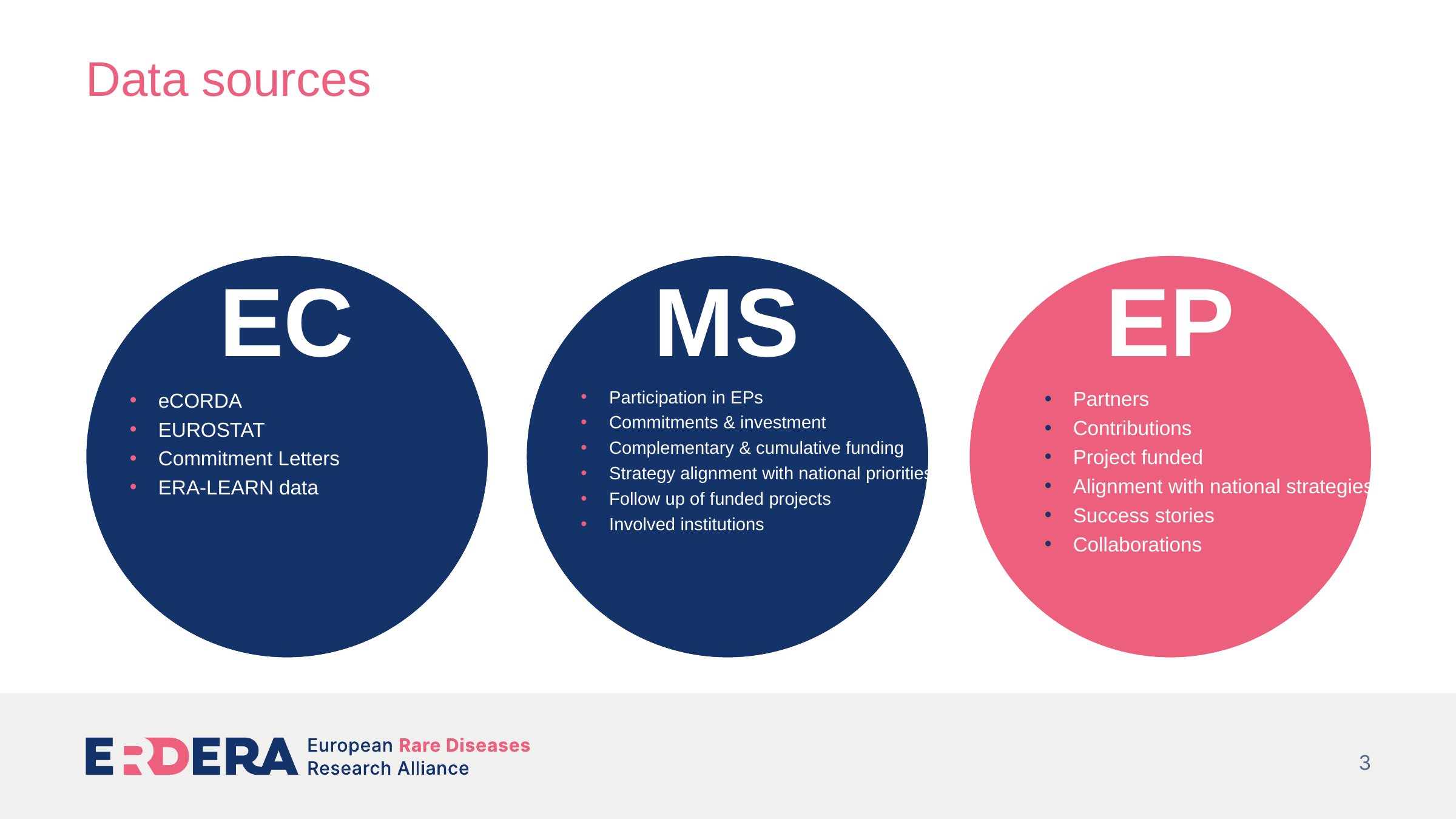

# Data sources
EC
MS
EP
Participation in EPs
Commitments & investment
Complementary & cumulative funding
Strategy alignment with national priorities
Follow up of funded projects
Involved institutions
Partners
Contributions
Project funded
Alignment with national strategies
Success stories
Collaborations

eCORDA
EUROSTAT
Commitment Letters
ERA-LEARN data
3